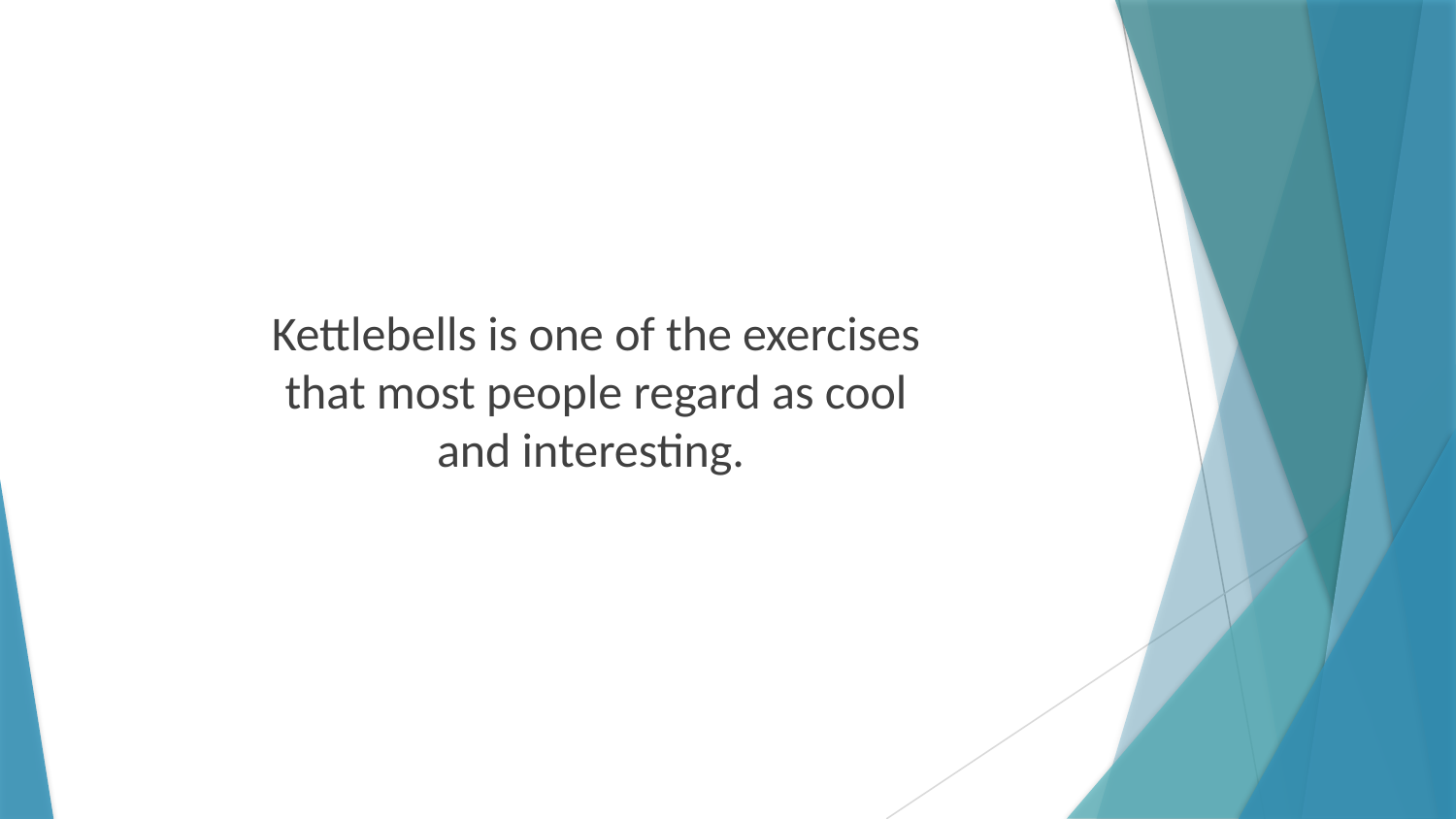

Kettlebells is one of the exercises that most people regard as cool and interesting.